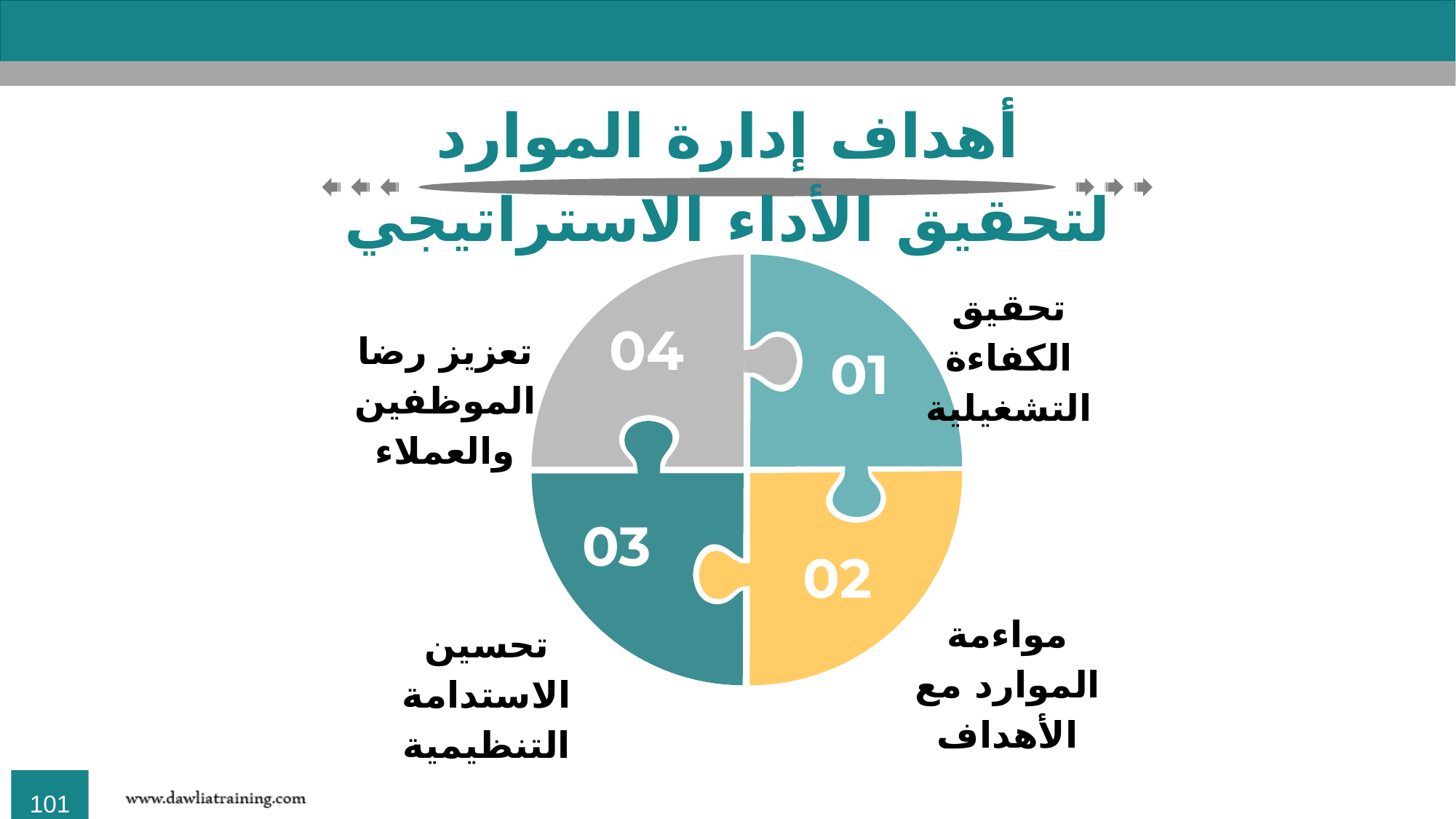

أهداف إدارة الموارد لتحقيق الأداء الاستراتيجي

تعزيز رضا الموظفين والعملاء
04

تحقيق الكفاءة التشغيلية
01

03
تحسين الاستدامة التنظيمية

02
مواءمة الموارد مع الأهداف